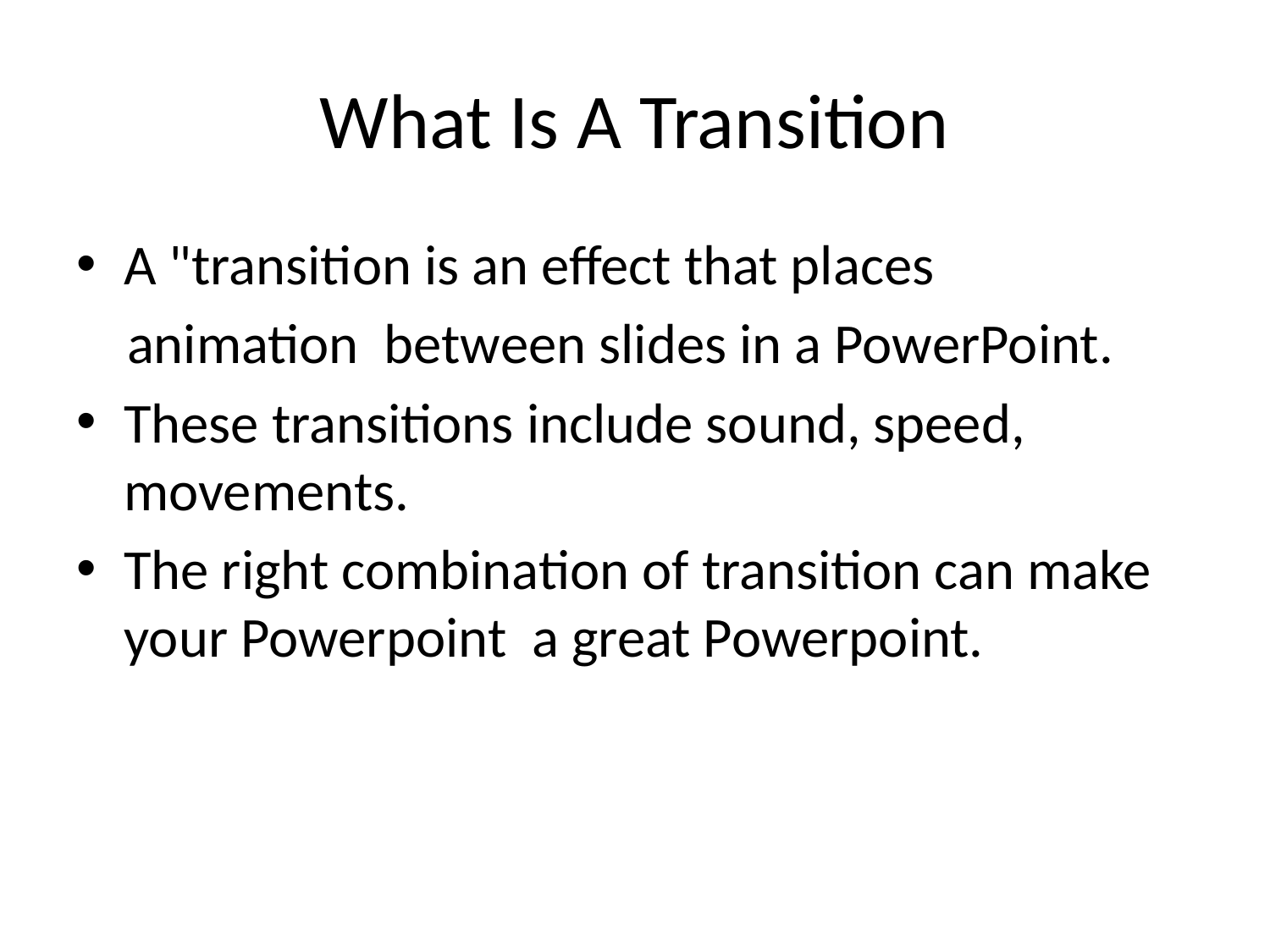

# What Is A Transition
A "transition is an effect that places
    animation  between slides in a PowerPoint.
These transitions include sound, speed, movements.
The right combination of transition can make your Powerpoint  a great Powerpoint.